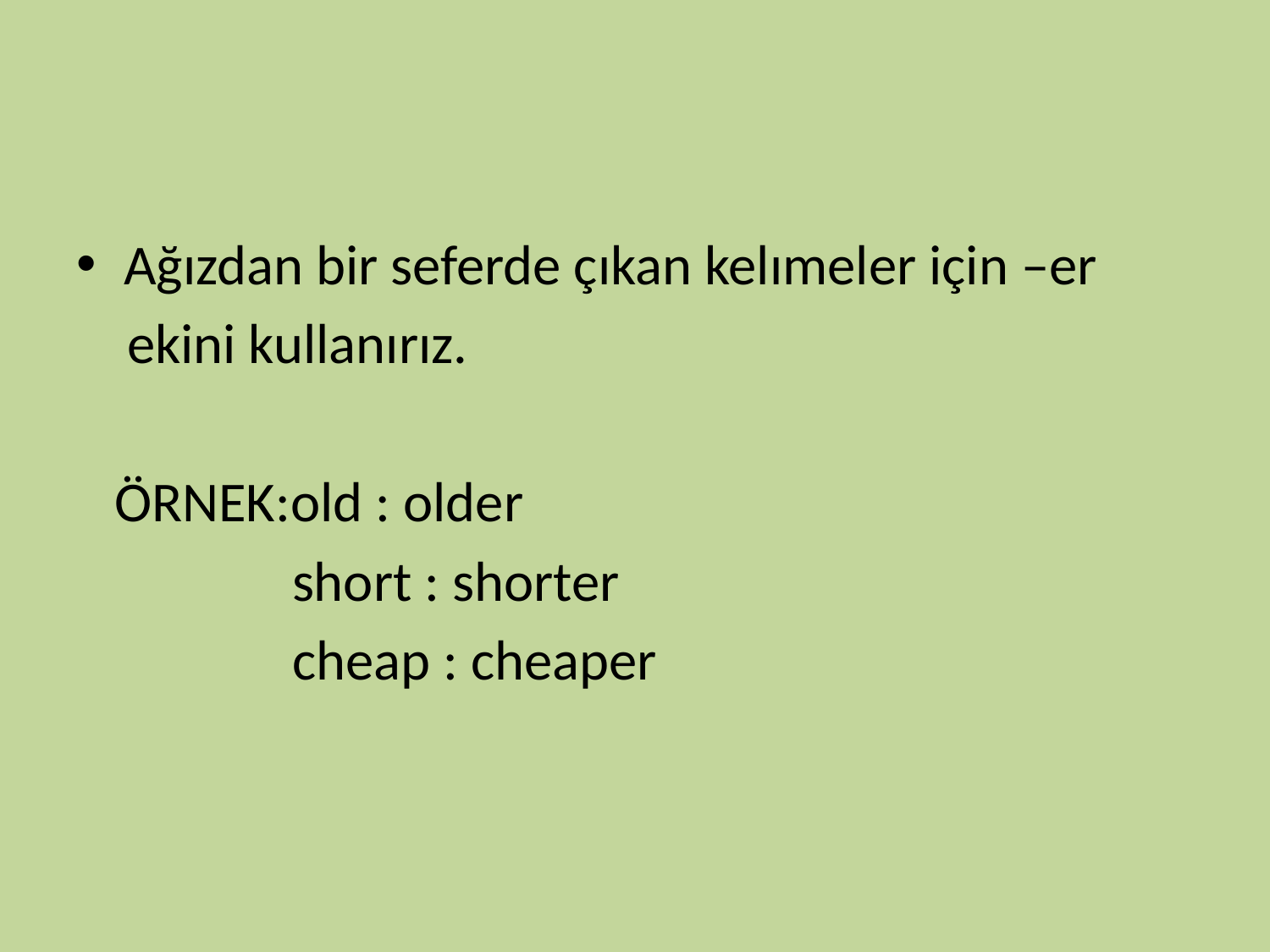

#
Ağızdan bir seferde çıkan kelımeler için –er
    ekini kullanırız.

   ÖRNEK:old : older
                 short : shorter
                 cheap : cheaper